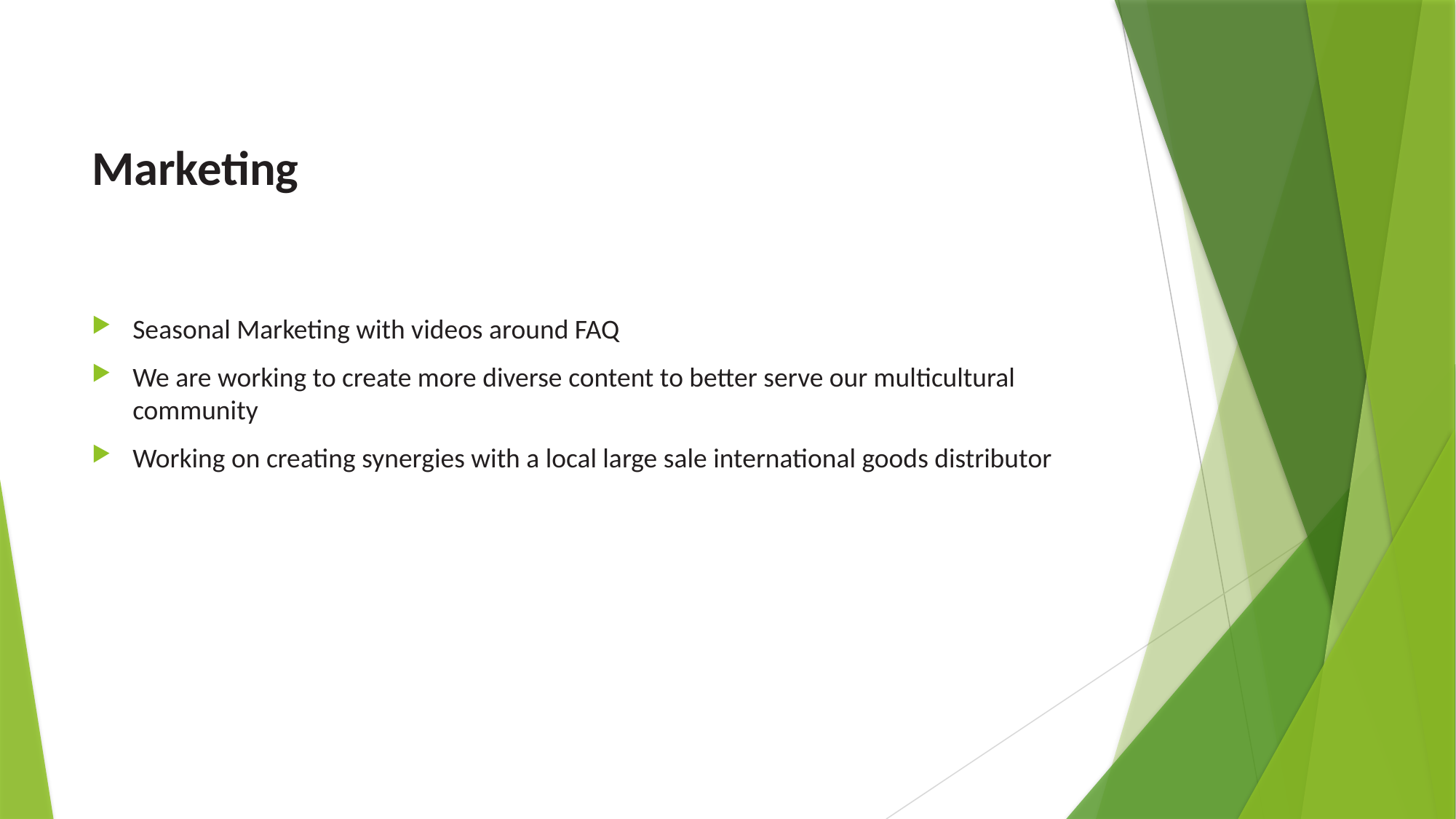

# Marketing

Seasonal Marketing with videos around FAQ
We are working to create more diverse content to better serve our multicultural community
Working on creating synergies with a local large sale international goods distributor